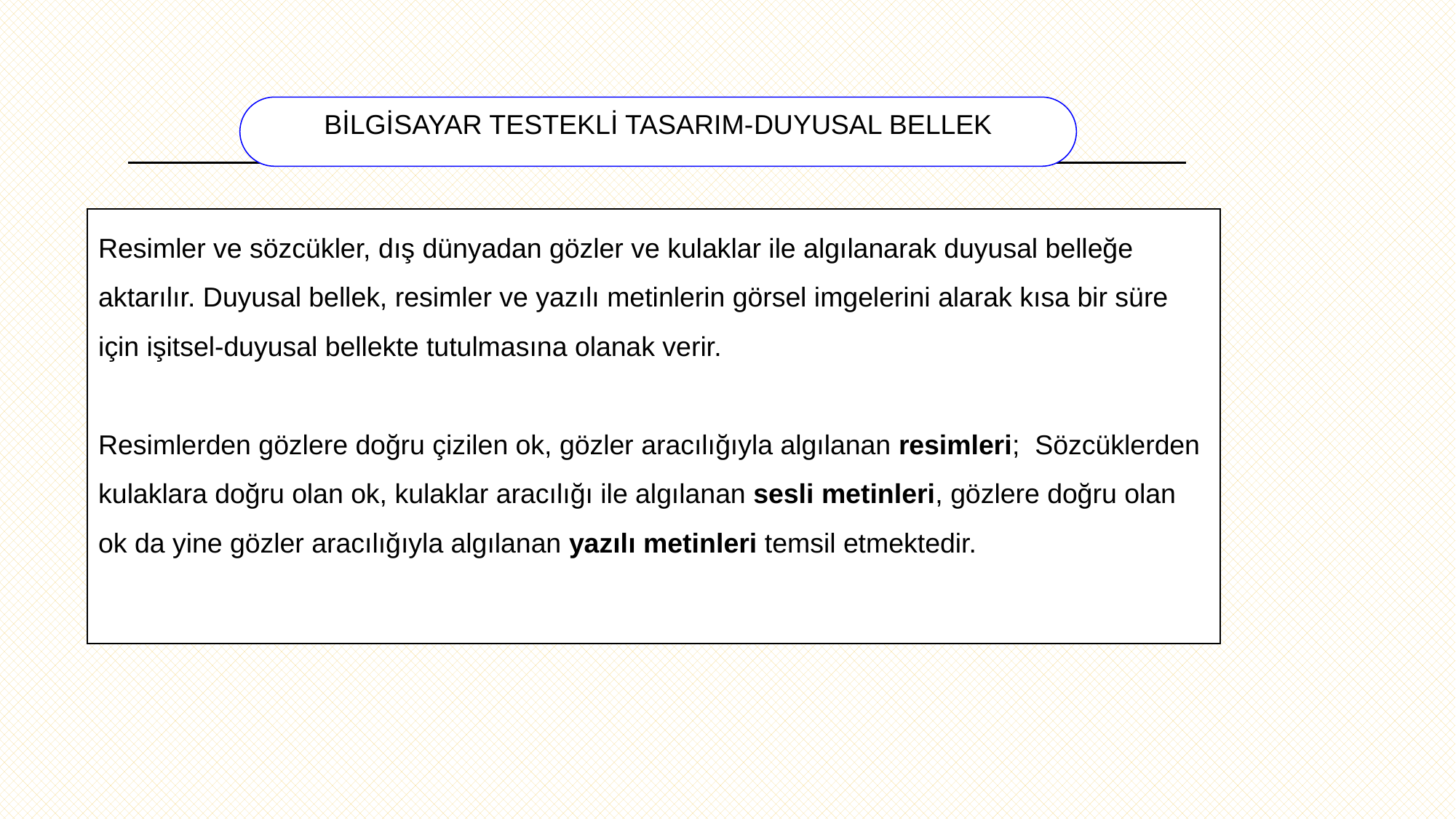

BİLGİSAYAR TESTEKLİ TASARIM-DUYUSAL BELLEK
Resimler ve sözcükler, dış dünyadan gözler ve kulaklar ile algılanarak duyusal belleğe aktarılır. Duyusal bellek, resimler ve yazılı metinlerin görsel imgelerini alarak kısa bir süre için işitsel-duyusal bellekte tutulmasına olanak verir.

Resimlerden gözlere doğru çizilen ok, gözler aracılığıyla algılanan resimleri;  Sözcüklerden kulaklara doğru olan ok, kulaklar aracılığı ile algılanan sesli metinleri, gözlere doğru olan ok da yine gözler aracılığıyla algılanan yazılı metinleri temsil etmektedir.